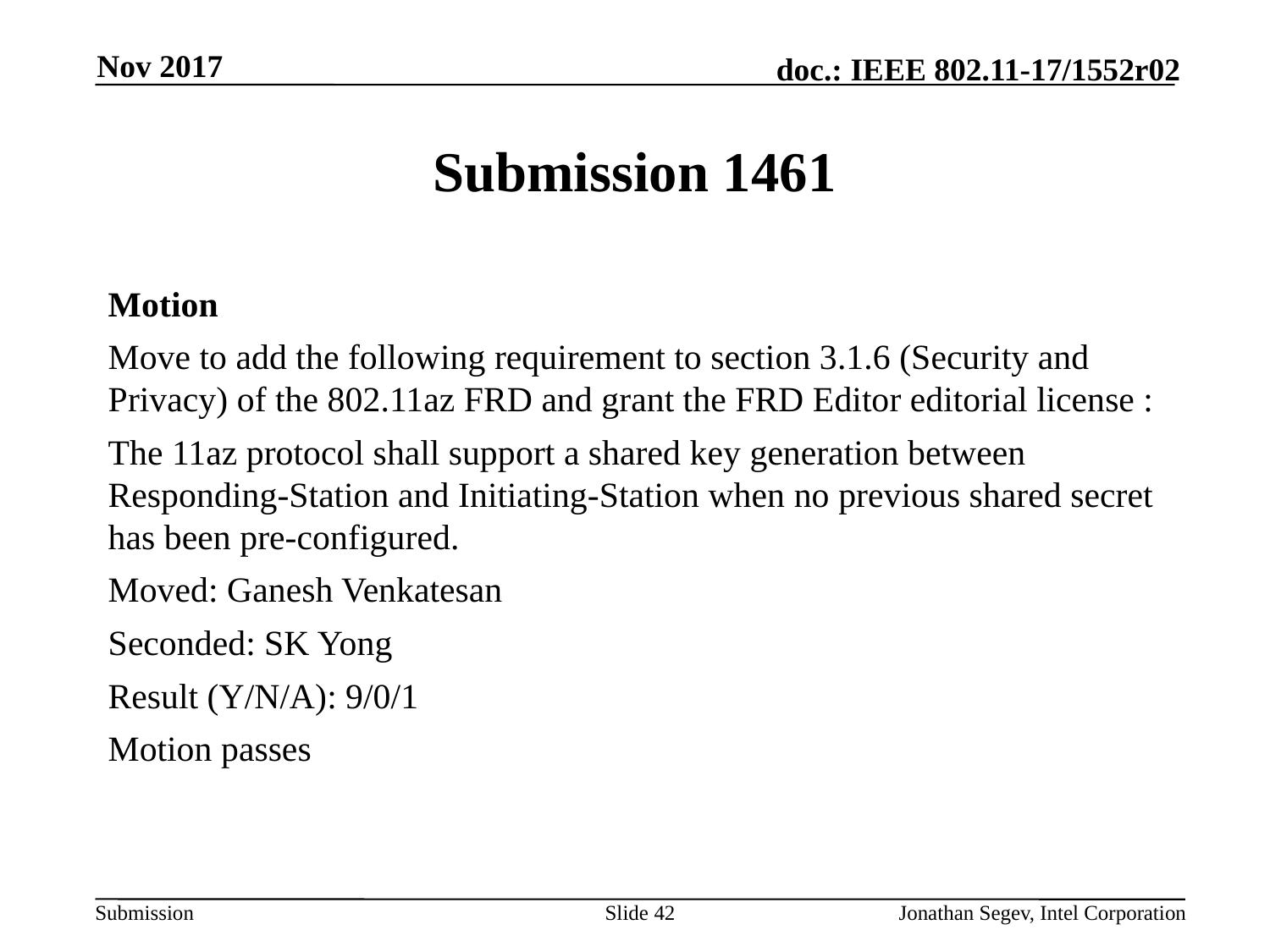

Nov 2017
# Submission 1461
Motion
Move to add the following requirement to section 3.1.6 (Security and Privacy) of the 802.11az FRD and grant the FRD Editor editorial license :
The 11az protocol shall support a shared key generation between Responding-Station and Initiating-Station when no previous shared secret has been pre-configured.
Moved: Ganesh Venkatesan
Seconded: SK Yong
Result (Y/N/A): 9/0/1
Motion passes
Slide 42
Jonathan Segev, Intel Corporation